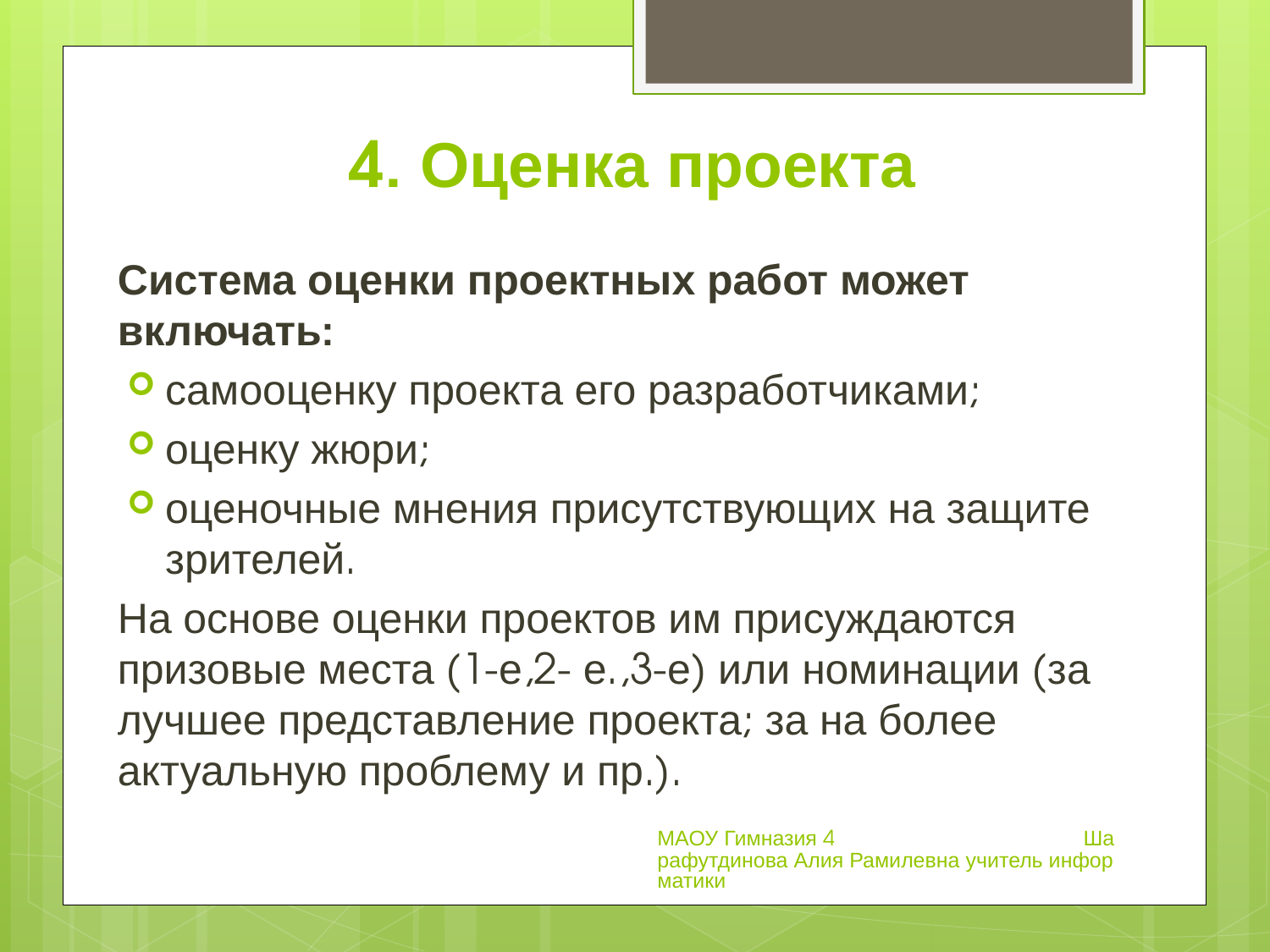

# 4. Оценка проекта
Система оценки проектных работ может включать:
самооценку проекта его разработчиками;
оценку жюри;
оценочные мнения присутствующих на защите зрителей.
На основе оценки проектов им присуждаются призовые места (1-е,2- е.,3-е) или номинации (за лучшее представление проекта; за на более актуальную проблему и пр.).
МАОУ Гимназия 4                                          Шарафутдинова Алия Рамилевна учитель информатики